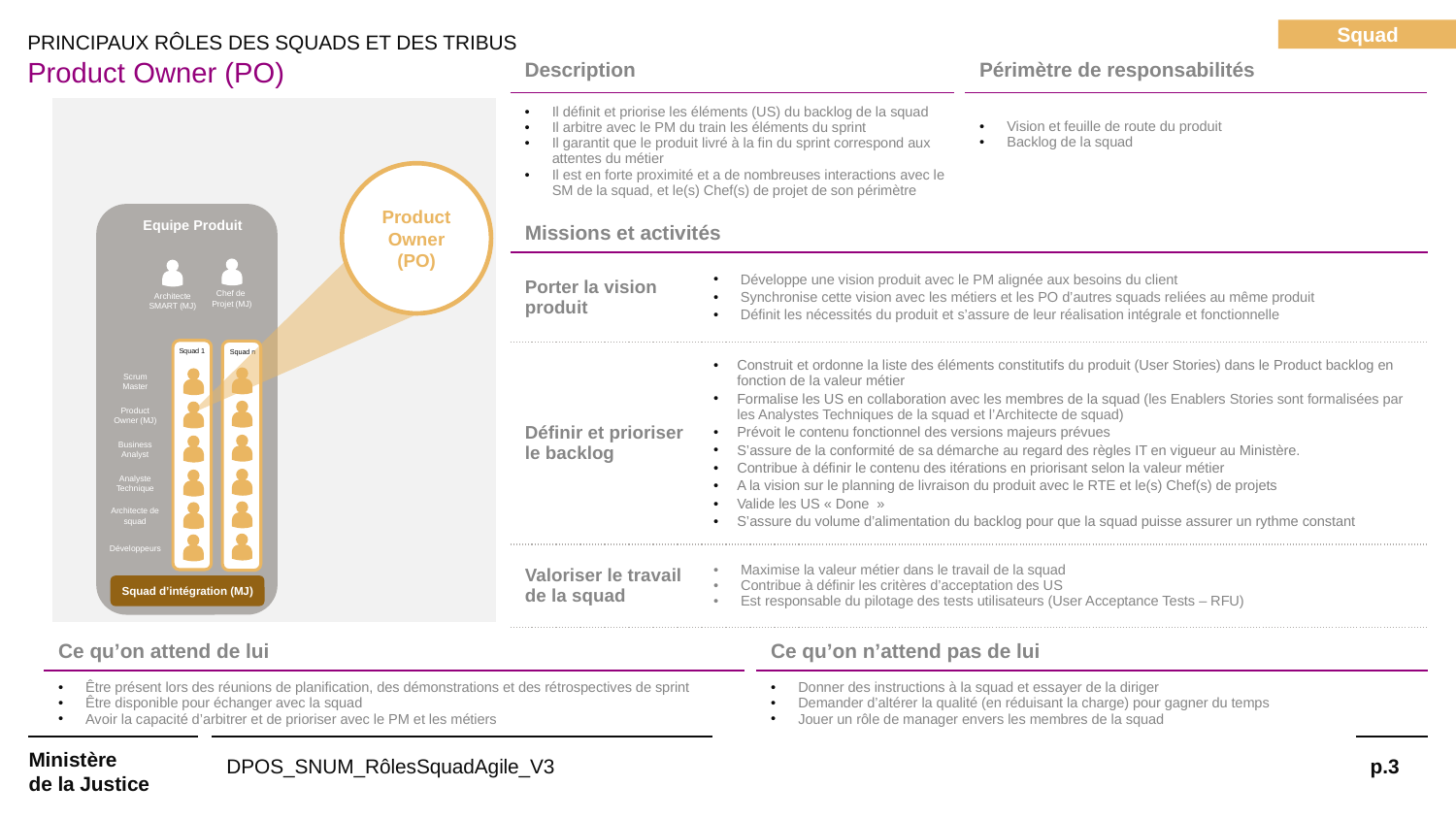

Squad
PRINCIPAUX RÔLES DES SQUADS ET DES TRIBUS
Product Owner (PO)

| Description |
| --- |
| Il définit et priorise les éléments (US) du backlog de la squad Il arbitre avec le PM du train les éléments du sprint Il garantit que le produit livré à la fin du sprint correspond aux attentes du métier Il est en forte proximité et a de nombreuses interactions avec le SM de la squad, et le(s) Chef(s) de projet de son périmètre |
| Périmètre de responsabilités |
| --- |
| Vision et feuille de route du produit Backlog de la squad |

Product Owner (PO)

   Equipe Produit
| Missions et activités |  |
| --- | --- |
| Porter la vision produit | Développe une vision produit avec le PM alignée aux besoins du client Synchronise cette vision avec les métiers et les PO d’autres squads reliées au même produit Définit les nécessités du produit et s’assure de leur réalisation intégrale et fonctionnelle |
| Définir et prioriser le backlog | Construit et ordonne la liste des éléments constitutifs du produit (User Stories) dans le Product backlog en fonction de la valeur métier Formalise les US en collaboration avec les membres de la squad (les Enablers Stories sont formalisées par les Analystes Techniques de la squad et l’Architecte de squad) Prévoit le contenu fonctionnel des versions majeurs prévues S’assure de la conformité de sa démarche au regard des règles IT en vigueur au Ministère. Contribue à définir le contenu des itérations en priorisant selon la valeur métier A la vision sur le planning de livraison du produit avec le RTE et le(s) Chef(s) de projets Valide les US « Done  » S’assure du volume d’alimentation du backlog pour que la squad puisse assurer un rythme constant |
| Valoriser le travail de la squad | Maximise la valeur métier dans le travail de la squad Contribue à définir les critères d’acceptation des US Est responsable du pilotage des tests utilisateurs (User Acceptance Tests – RFU) |

Chef de
Projet (MJ)

Architecte SMART (MJ)
Squad 1
Squad n

Scrum Master

Product Owner (MJ)

Business Analyst

Analyste Technique

Architecte de squad

Développeurs

Squad d’intégration (MJ)
| Ce qu’on attend de lui |
| --- |
| Être présent lors des réunions de planification, des démonstrations et des rétrospectives de sprint Être disponible pour échanger avec la squad Avoir la capacité d’arbitrer et de prioriser avec le PM et les métiers |
| Ce qu’on n’attend pas de lui |
| --- |
| Donner des instructions à la squad et essayer de la diriger Demander d’altérer la qualité (en réduisant la charge) pour gagner du temps Jouer un rôle de manager envers les membres de la squad |

DPOS_SNUM_RôlesSquadAgile_V3
p.3